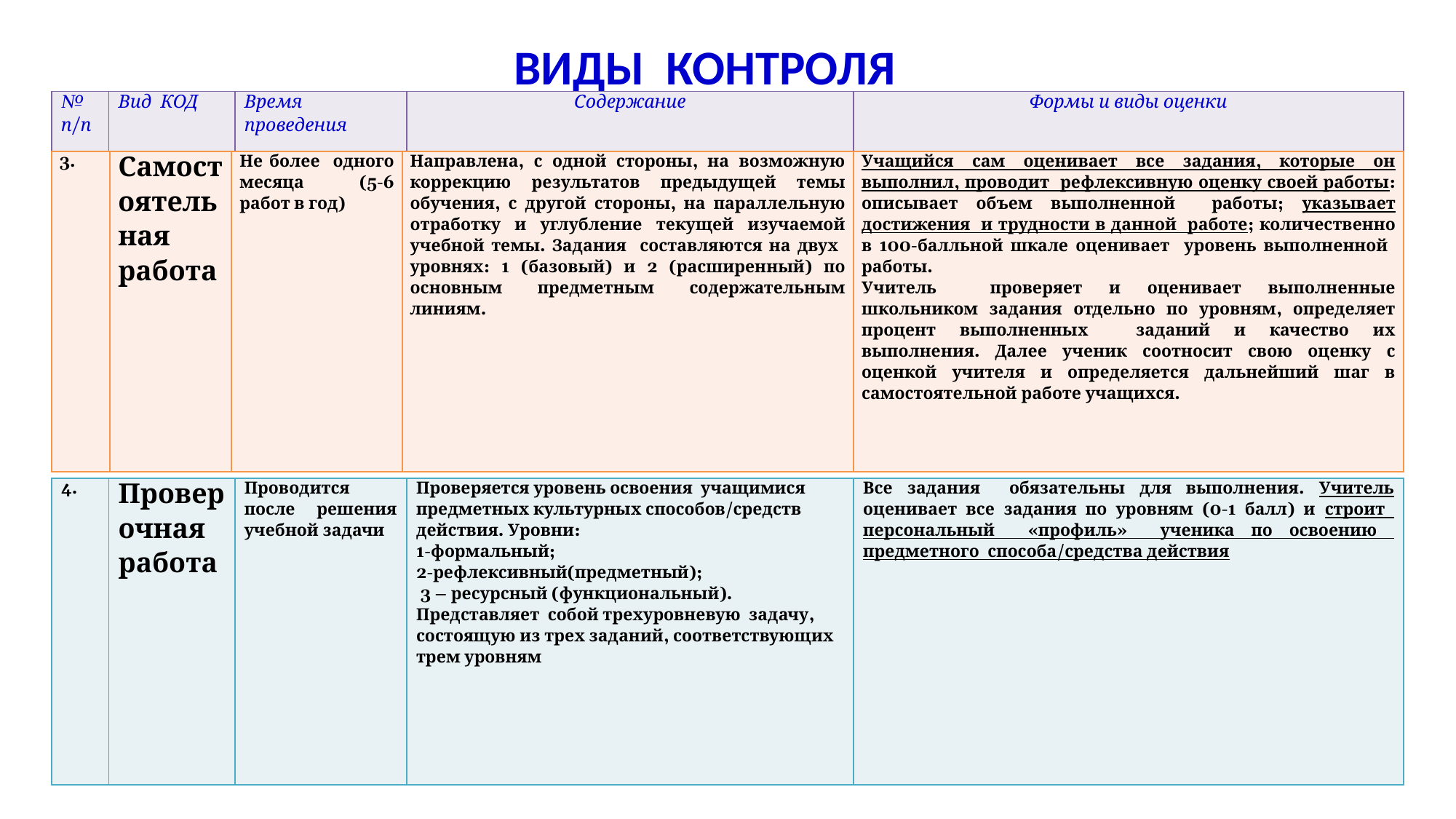

ВИДЫ  КОНТРОЛЯ
| № п/п | Вид КОД | Время проведения | Содержание | Формы и виды оценки |
| --- | --- | --- | --- | --- |
| 3. | Самостоятельная работа | Не более одного месяца (5-6 работ в год) | Направлена, с одной стороны, на возможную коррекцию результатов предыдущей темы обучения, с другой стороны, на параллельную отработку и углубление текущей изучаемой учебной темы. Задания составляются на двух уровнях: 1 (базовый) и 2 (расширенный) по основным предметным содержательным линиям. | Учащийся сам оценивает все задания, которые он выполнил, проводит рефлексивную оценку своей работы: описывает объем выполненной работы; указывает достижения и трудности в данной работе; количественно в 100-балльной шкале оценивает уровень выполненной работы. Учитель проверяет и оценивает выполненные школьником задания отдельно по уровням, определяет процент выполненных заданий и качество их выполнения. Далее ученик соотносит свою оценку с оценкой учителя и определяется дальнейший шаг в самостоятельной работе учащихся. |
| --- | --- | --- | --- | --- |
| 4. | Проверочная работа | Проводится после решения учебной задачи | Проверяется уровень освоения учащимися предметных культурных способов/средств действия. Уровни: 1-формальный; 2-рефлексивный(предметный); 3 – ресурсный (функциональный). Представляет собой трехуровневую задачу, состоящую из трех заданий, соответствующих трем уровням | Все задания обязательны для выполнения. Учитель оценивает все задания по уровням (0-1 балл) и строит персональный «профиль» ученика по освоению предметного способа/средства действия |
| --- | --- | --- | --- | --- |